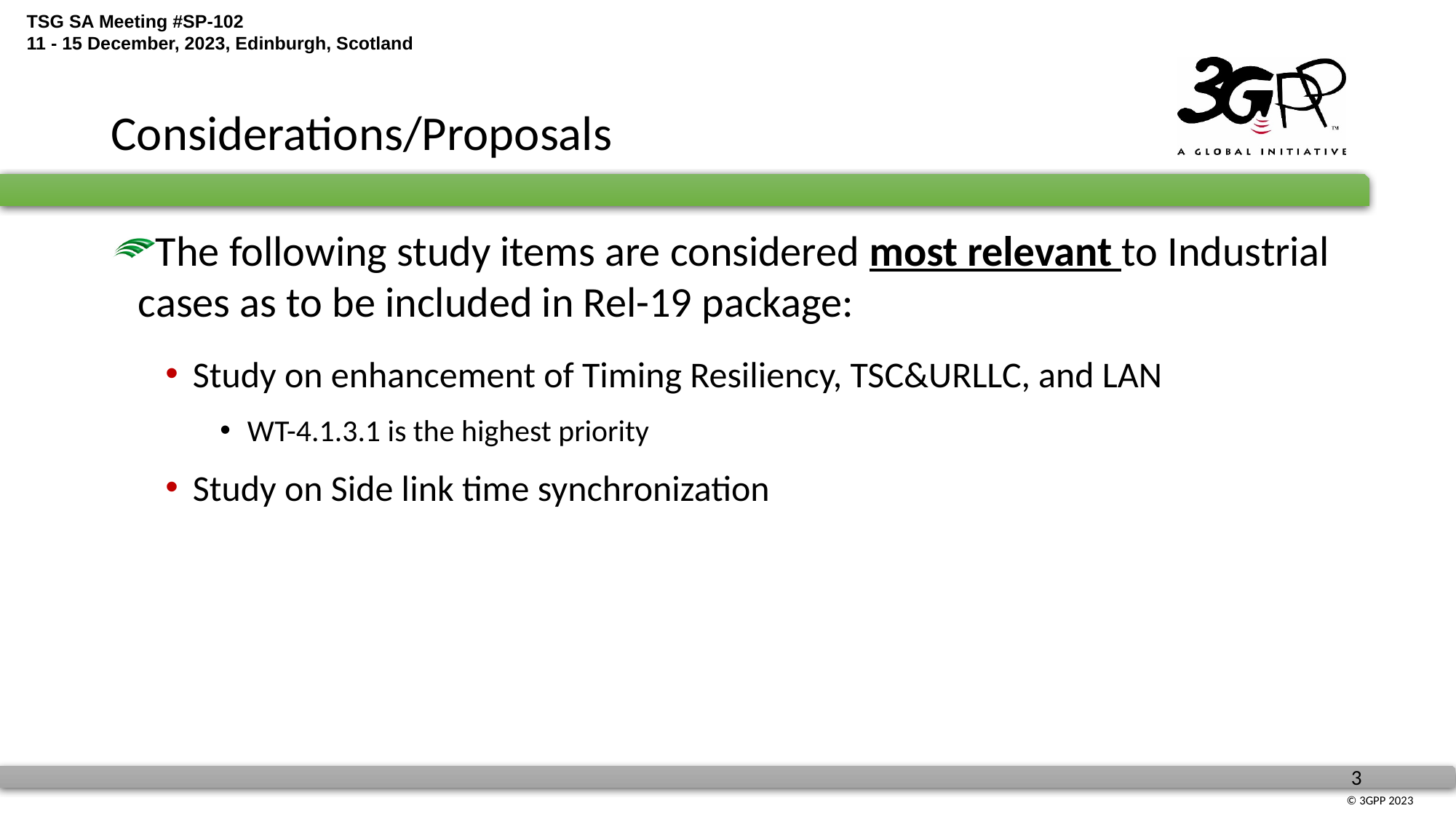

# Considerations/Proposals
The following study items are considered most relevant to Industrial cases as to be included in Rel-19 package:
Study on enhancement of Timing Resiliency, TSC&URLLC, and LAN
WT-4.1.3.1 is the highest priority
Study on Side link time synchronization